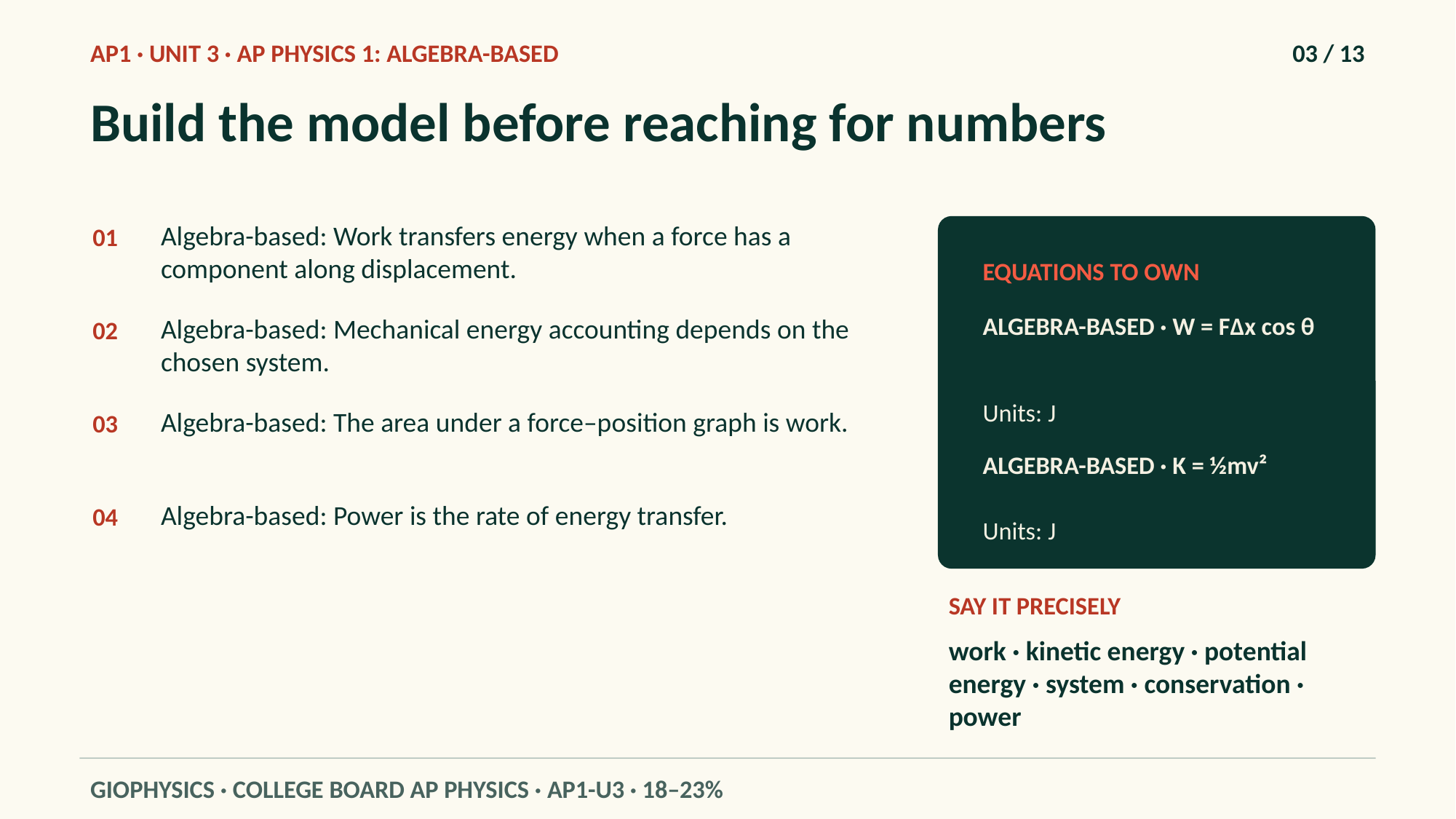

AP1 · UNIT 3 · AP PHYSICS 1: ALGEBRA-BASED
03 / 13
Build the model before reaching for numbers
Algebra-based: Work transfers energy when a force has a component along displacement.
01

EQUATIONS TO OWN
ALGEBRA-BASED · W = FΔx cos θ
Algebra-based: Mechanical energy accounting depends on the chosen system.
02
Units: J
Algebra-based: The area under a force–position graph is work.
03
ALGEBRA-BASED · K = ½mv²
Algebra-based: Power is the rate of energy transfer.
04
Units: J
SAY IT PRECISELY
work · kinetic energy · potential energy · system · conservation · power

GIOPHYSICS · COLLEGE BOARD AP PHYSICS · AP1-U3 · 18–23%